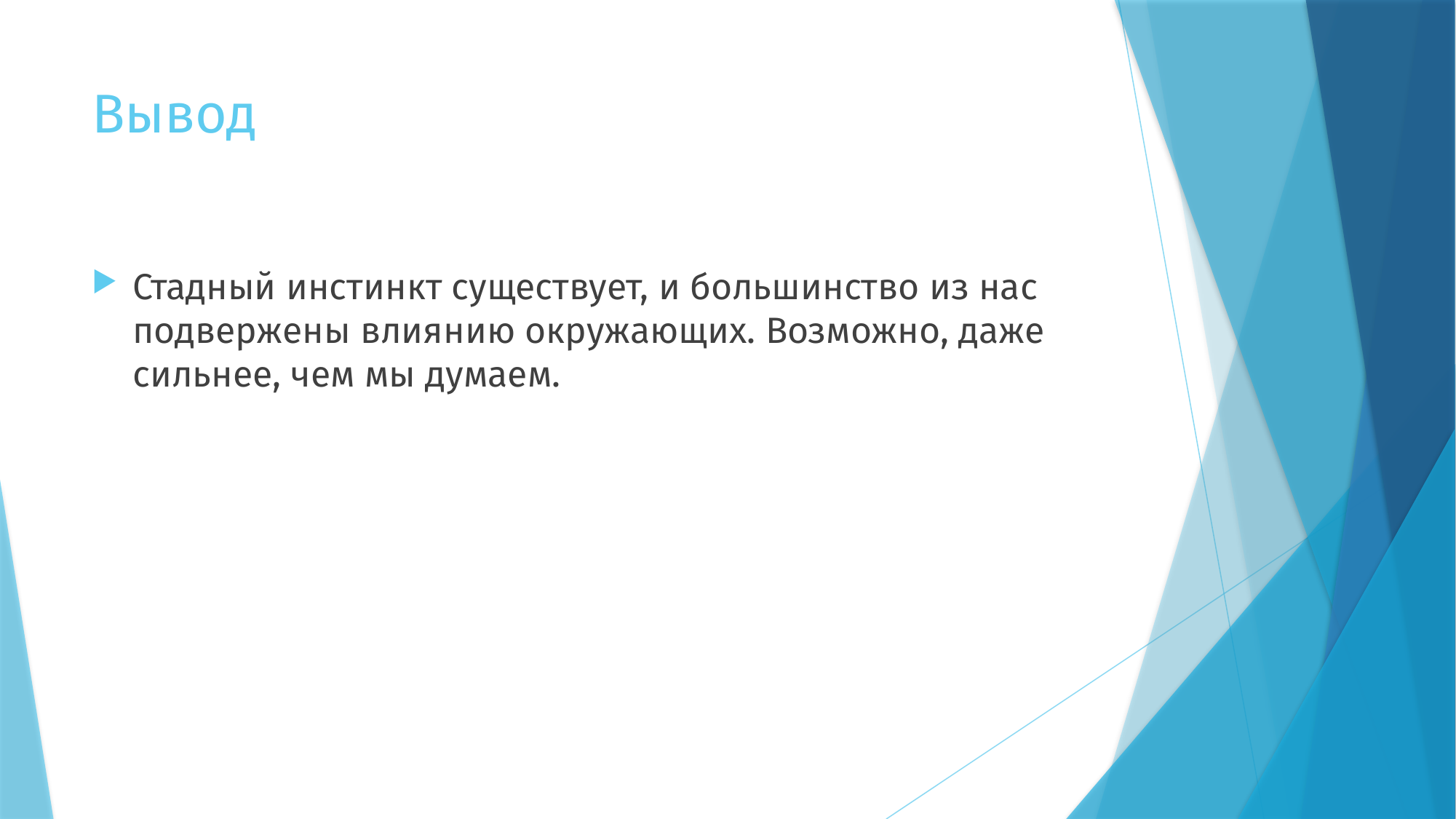

# Вывод
Стадный инстинкт существует, и большинство из нас подвержены влиянию окружающих. Возможно, даже сильнее, чем мы думаем.